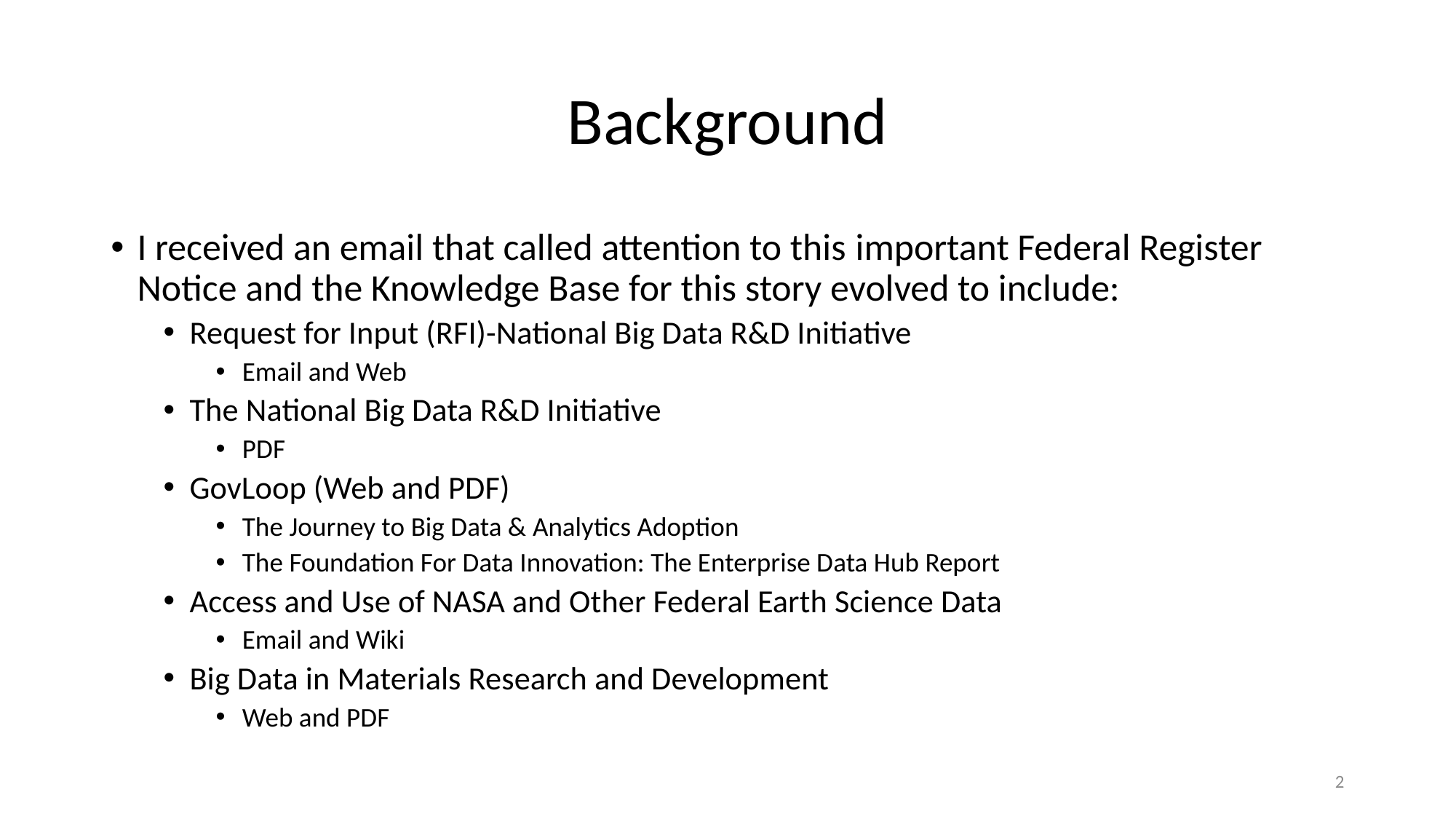

# Background
I received an email that called attention to this important Federal Register Notice and the Knowledge Base for this story evolved to include:
Request for Input (RFI)-National Big Data R&D Initiative
Email and Web
The National Big Data R&D Initiative
PDF
GovLoop (Web and PDF)
The Journey to Big Data & Analytics Adoption
The Foundation For Data Innovation: The Enterprise Data Hub Report
Access and Use of NASA and Other Federal Earth Science Data
Email and Wiki
Big Data in Materials Research and Development
Web and PDF
2